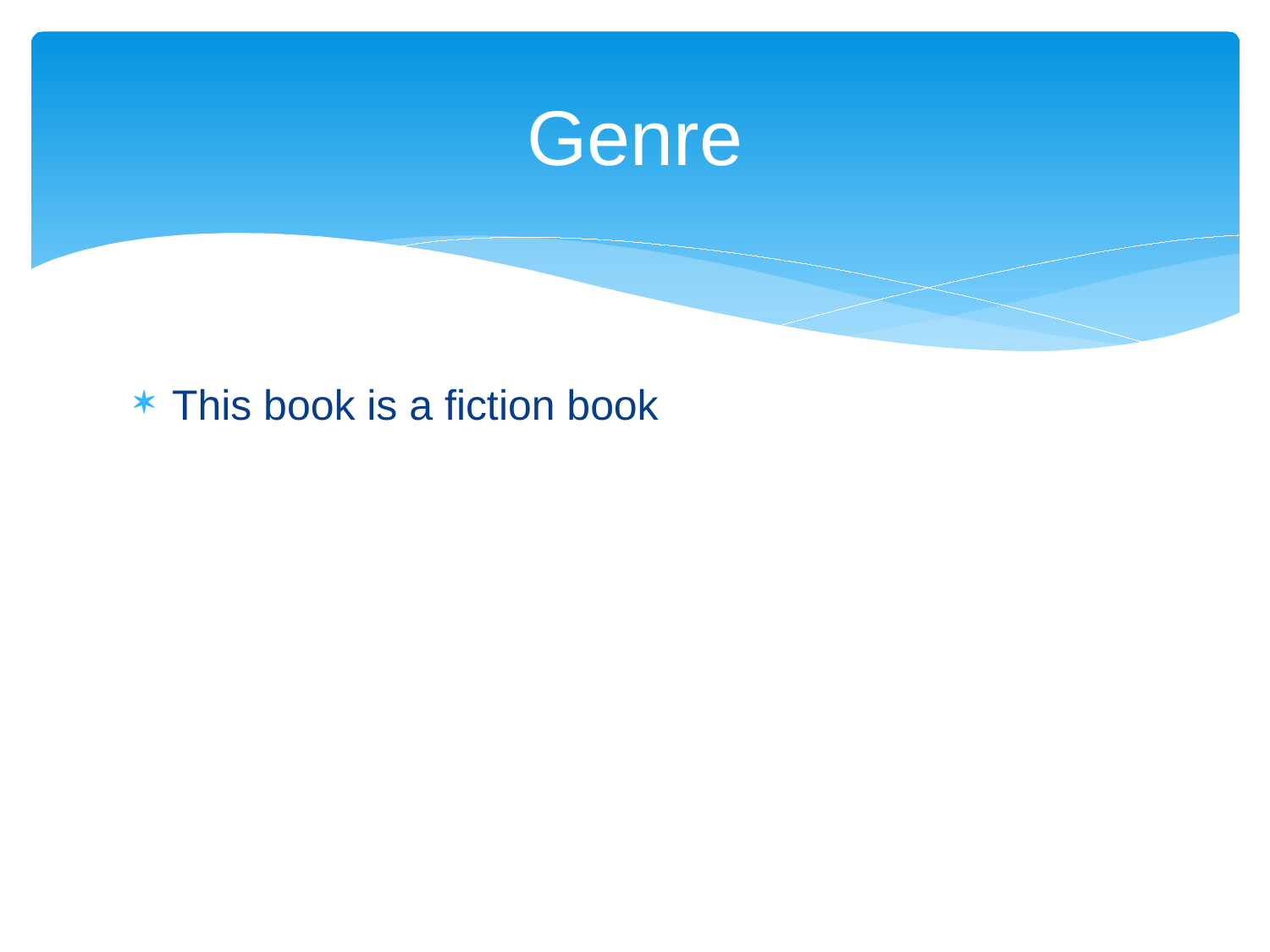

# Genre
This book is a fiction book